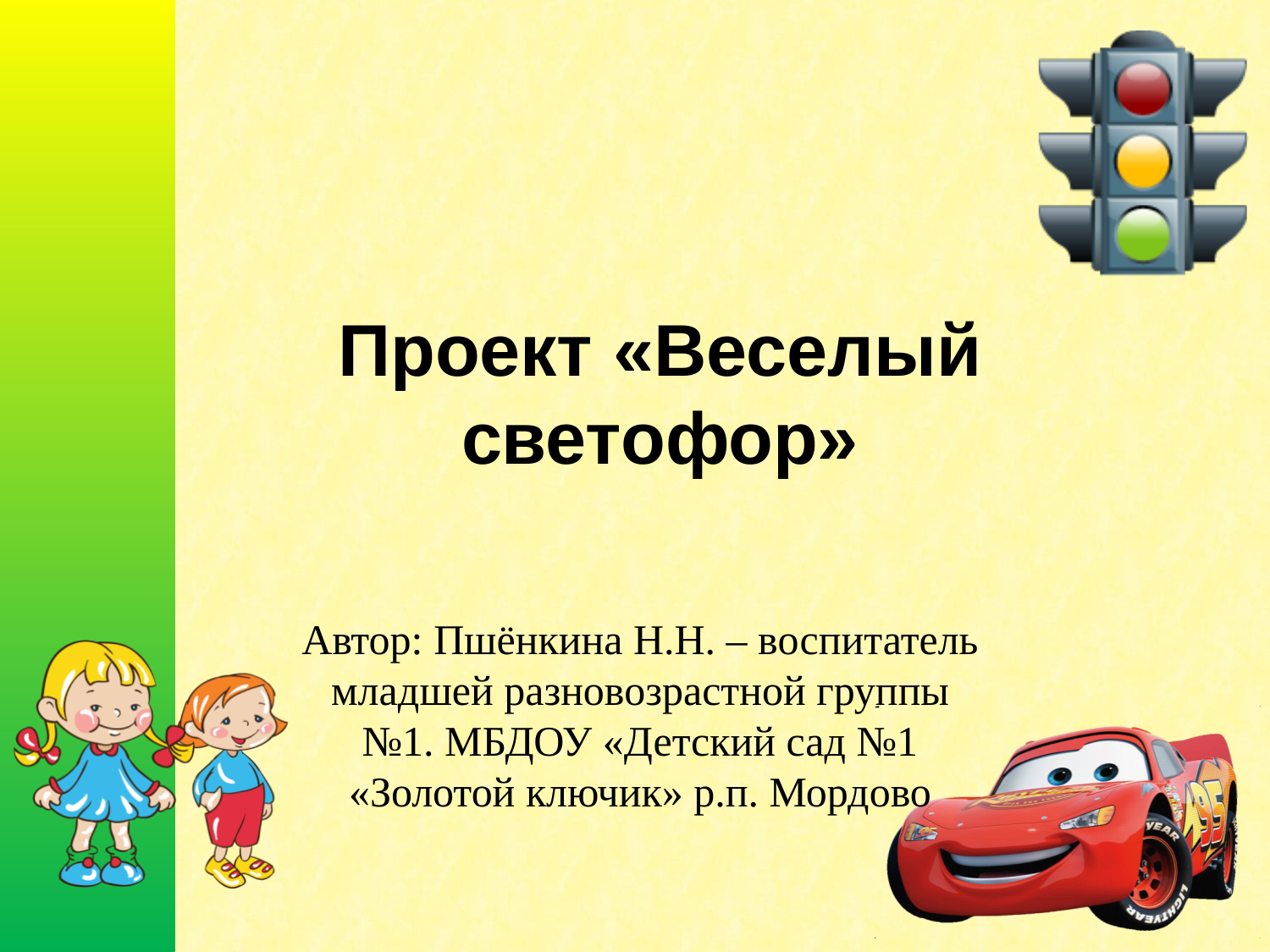

# Проект «Веселый светофор»
Автор: Пшёнкина Н.Н. – воспитатель младшей разновозрастной группы №1. МБДОУ «Детский сад №1 «Золотой ключик» р.п. Мордово